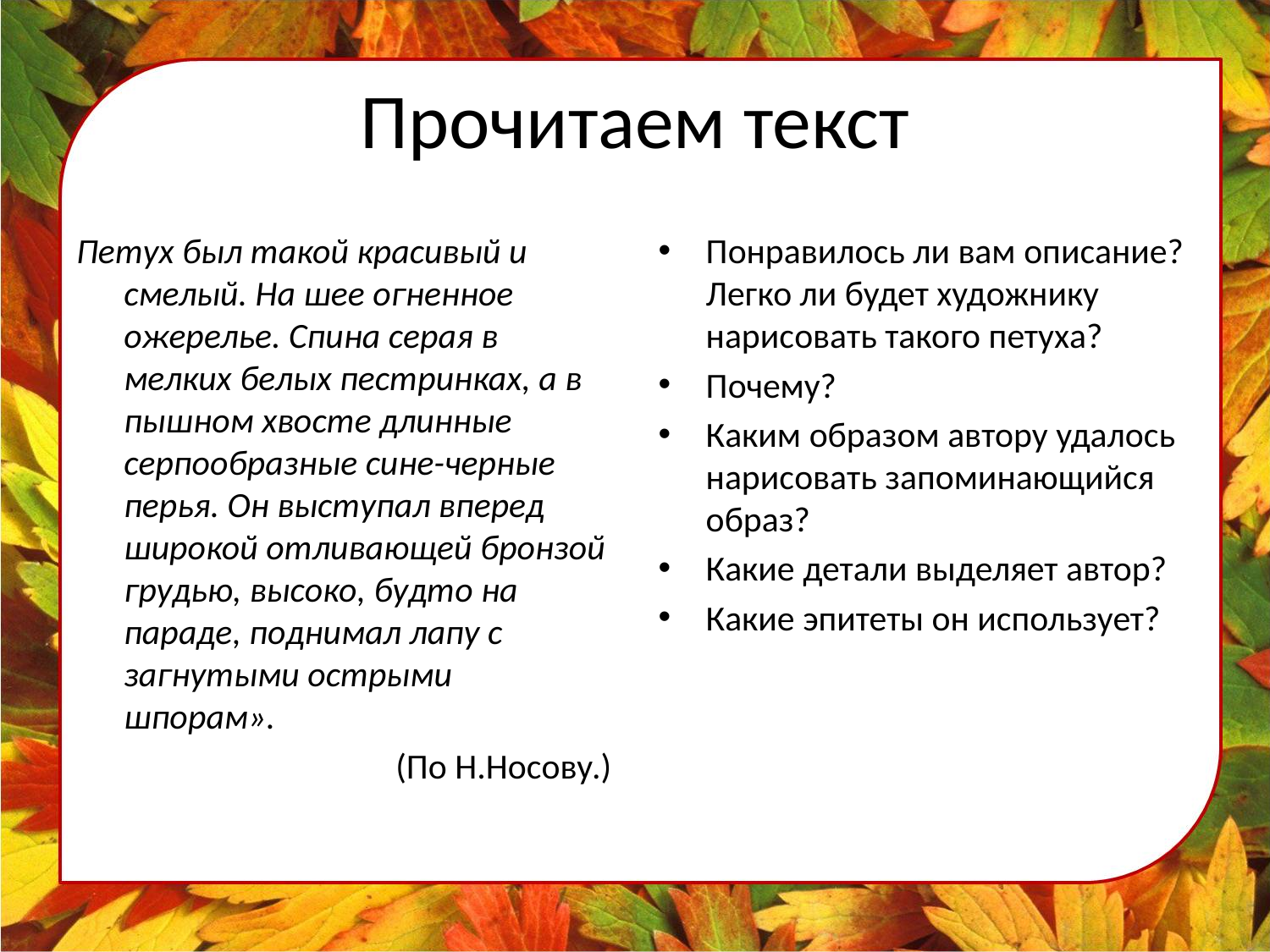

# Прочитаем текст
Петух был такой красивый и смелый. На шее огненное ожерелье. Спина серая в мелких белых пестринках, а в пышном хвосте длинные серпообразные сине-черные перья. Он выступал вперед широкой отливающей бронзой грудью, высоко, будто на параде, поднимал лапу с загнутыми острыми шпорам».
(По Н.Носову.)
Понравилось ли вам описание? Легко ли будет художнику нарисовать такого петуха?
Почему?
Каким образом автору удалось нарисовать запоминающийся образ?
Какие детали выделяет автор?
Какие эпитеты он использует?